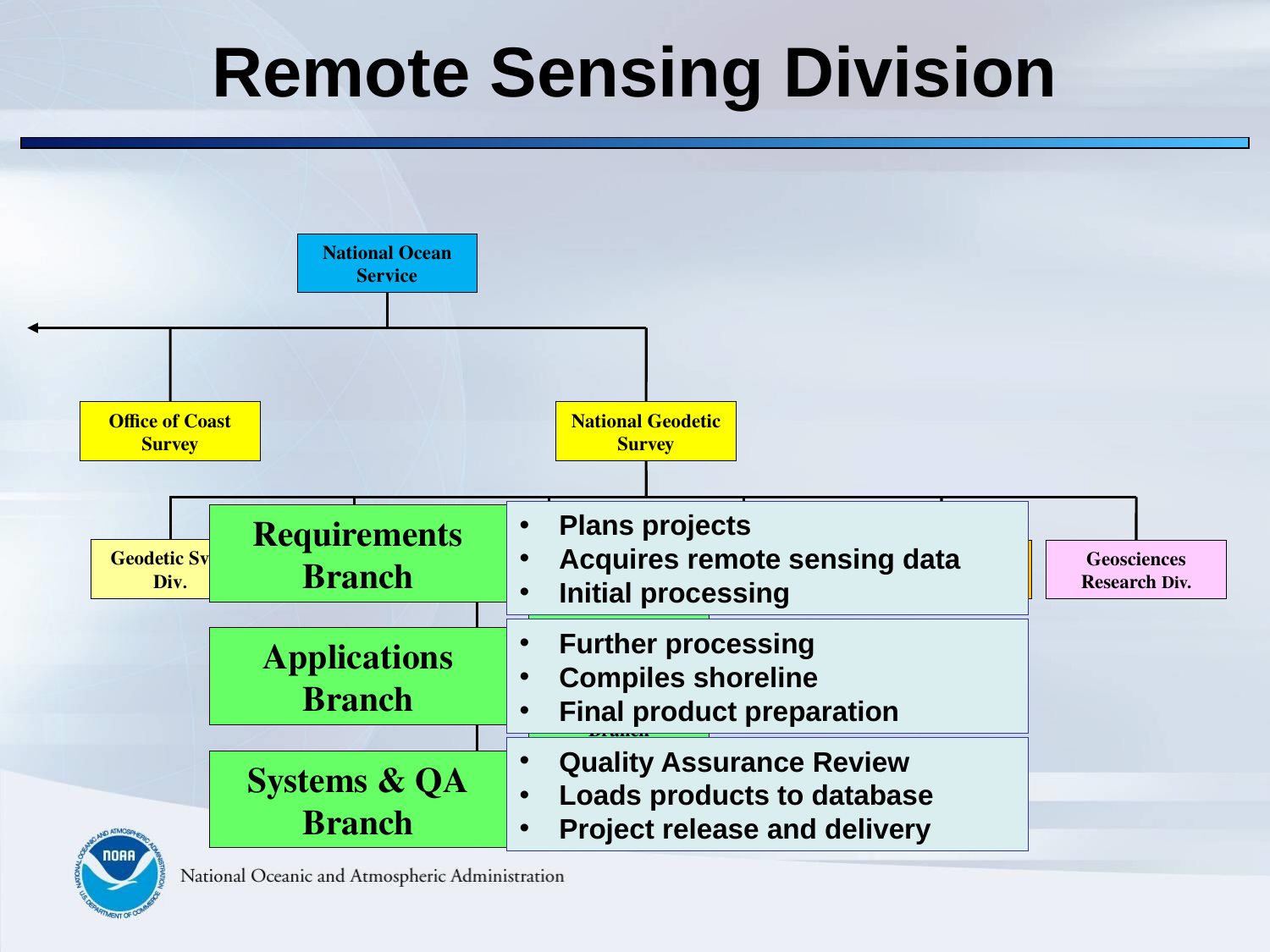

Remote Sensing Division

National Ocean Service
Office of Coast Survey
National Geodetic Survey
Plans projects
Acquires remote sensing data
Initial processing
Requirements Branch
Applications Branch
Systems & QA Branch
Further processing
Compiles shoreline
Final product preparation
Quality Assurance Review
Loads products to database
Project release and delivery
Geodetic Svcs
Div.
Spatial Reference System Div.
Remote Sensing
Div.
Observations & Analysis Div.
Systems Dev
Div.
Geosciences Research Div.
Requirements Branch
Applications Branch
Systems & QA Branch